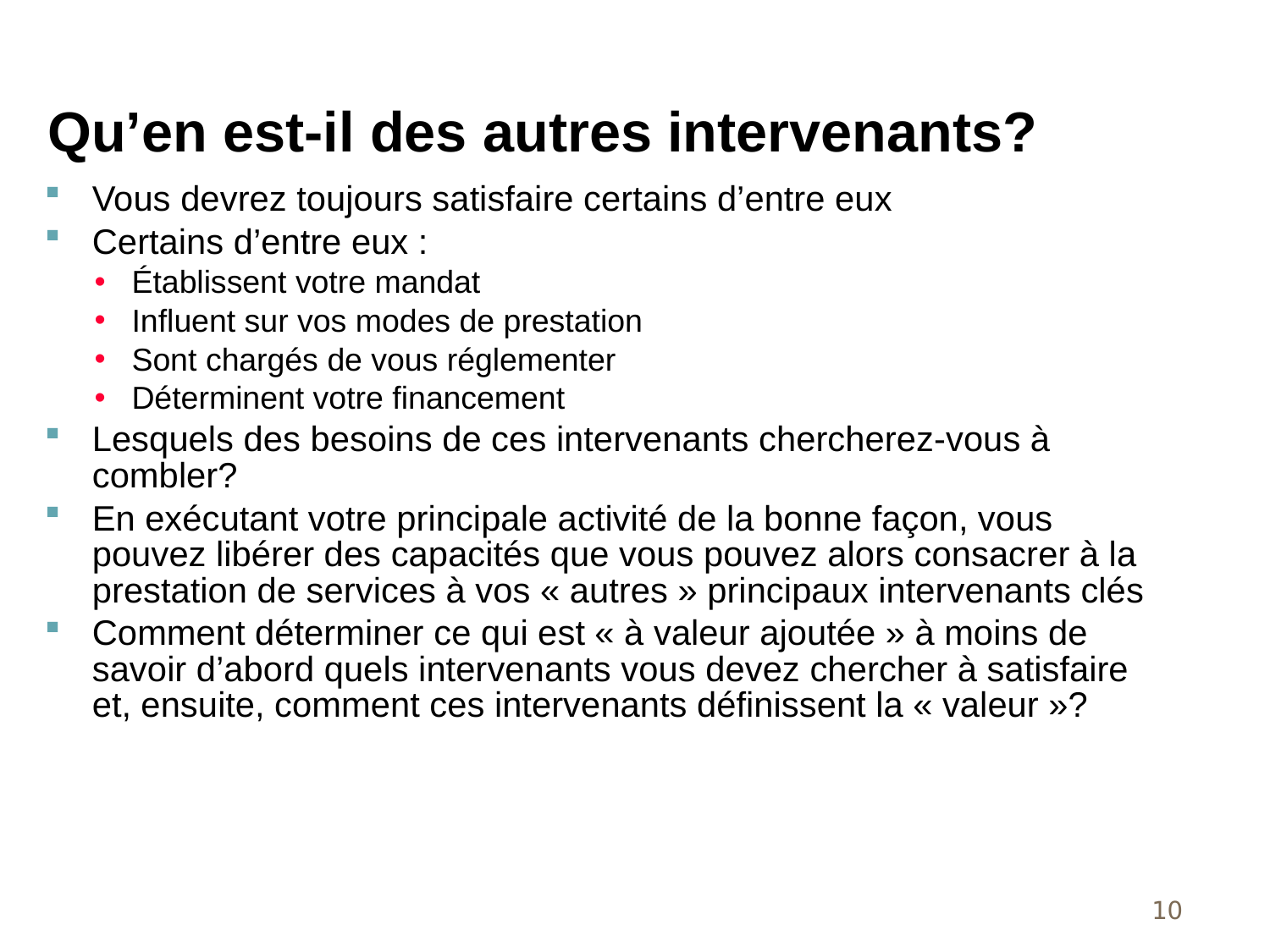

# Qu’en est-il des autres intervenants?
Vous devrez toujours satisfaire certains d’entre eux
Certains d’entre eux :
Établissent votre mandat
Influent sur vos modes de prestation
Sont chargés de vous réglementer
Déterminent votre financement
Lesquels des besoins de ces intervenants chercherez-vous à combler?
En exécutant votre principale activité de la bonne façon, vous pouvez libérer des capacités que vous pouvez alors consacrer à la prestation de services à vos « autres » principaux intervenants clés
Comment déterminer ce qui est « à valeur ajoutée » à moins de savoir d’abord quels intervenants vous devez chercher à satisfaire et, ensuite, comment ces intervenants définissent la « valeur »?
10